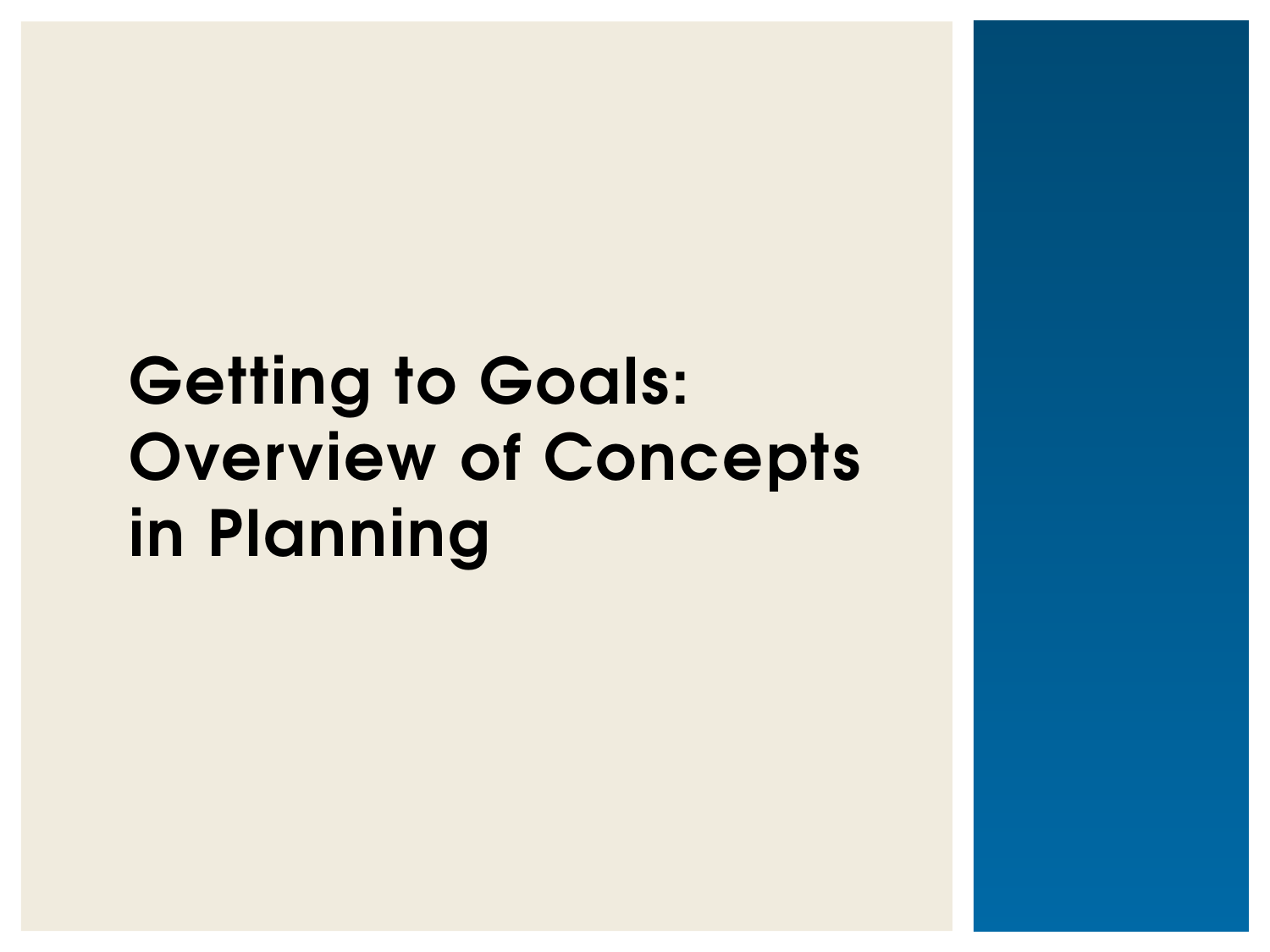

# Getting to Goals: Overview of Concepts in Planning